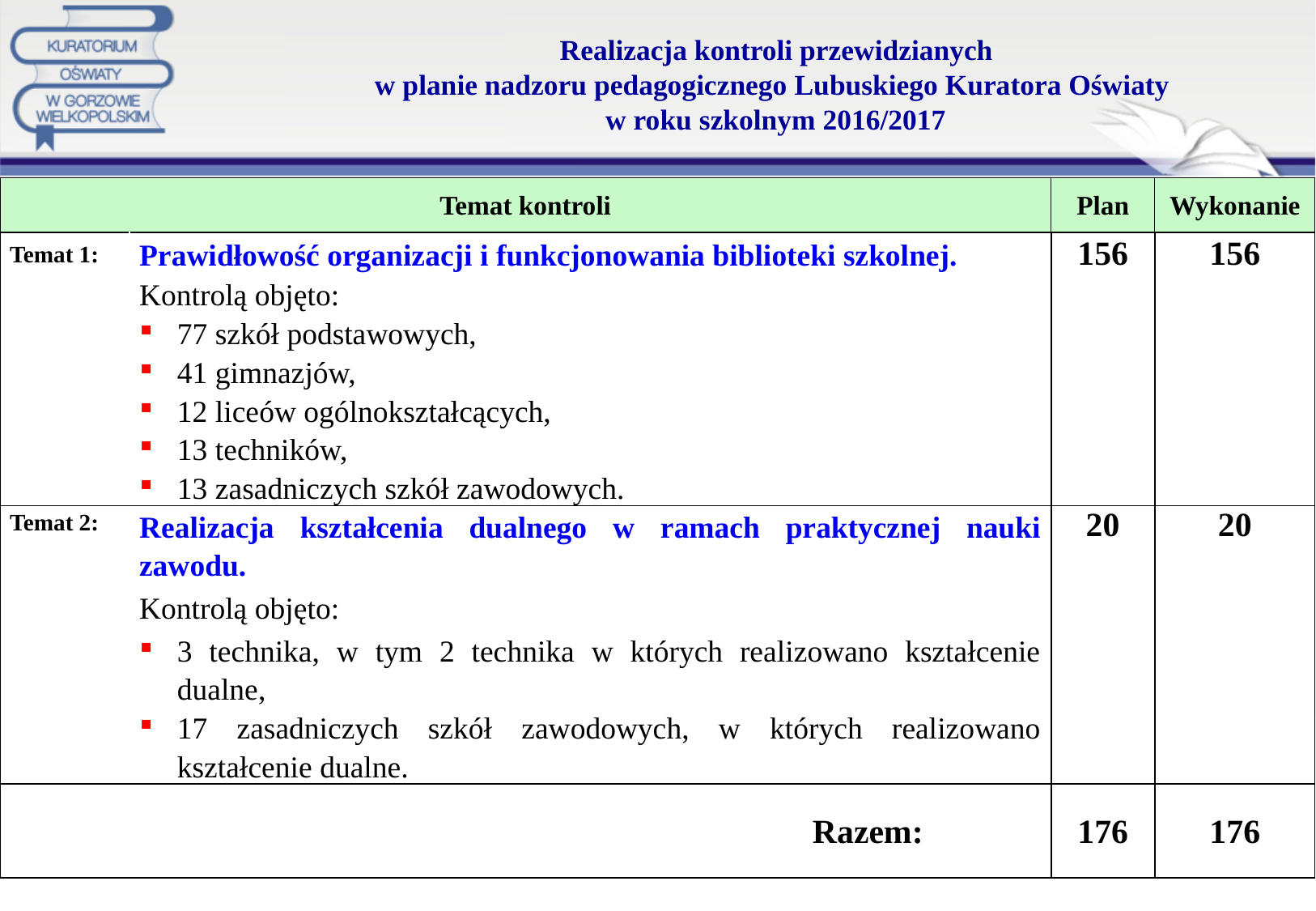

# Realizacja kontroli przewidzianych w planie nadzoru pedagogicznego Lubuskiego Kuratora Oświaty w roku szkolnym 2016/2017

| Temat kontroli |  | Plan | Wykonanie |
| --- | --- | --- | --- |
| Temat 1: | Prawidłowość organizacji i funkcjonowania biblioteki szkolnej. | 156 | 156 |
|  | Kontrolą objęto: |  |  |
|  | 77 szkół podstawowych, 41 gimnazjów, 12 liceów ogólnokształcących, 13 techników, 13 zasadniczych szkół zawodowych. |  |  |
| Temat 2: | Realizacja kształcenia dualnego w ramach praktycznej nauki zawodu. | 20 | 20 |
|  | Kontrolą objęto: |  |  |
|  | 3 technika, w tym 2 technika w których realizowano kształcenie dualne, 17 zasadniczych szkół zawodowych, w których realizowano kształcenie dualne. |  |  |
| Razem: |  | 176 | 176 |
19